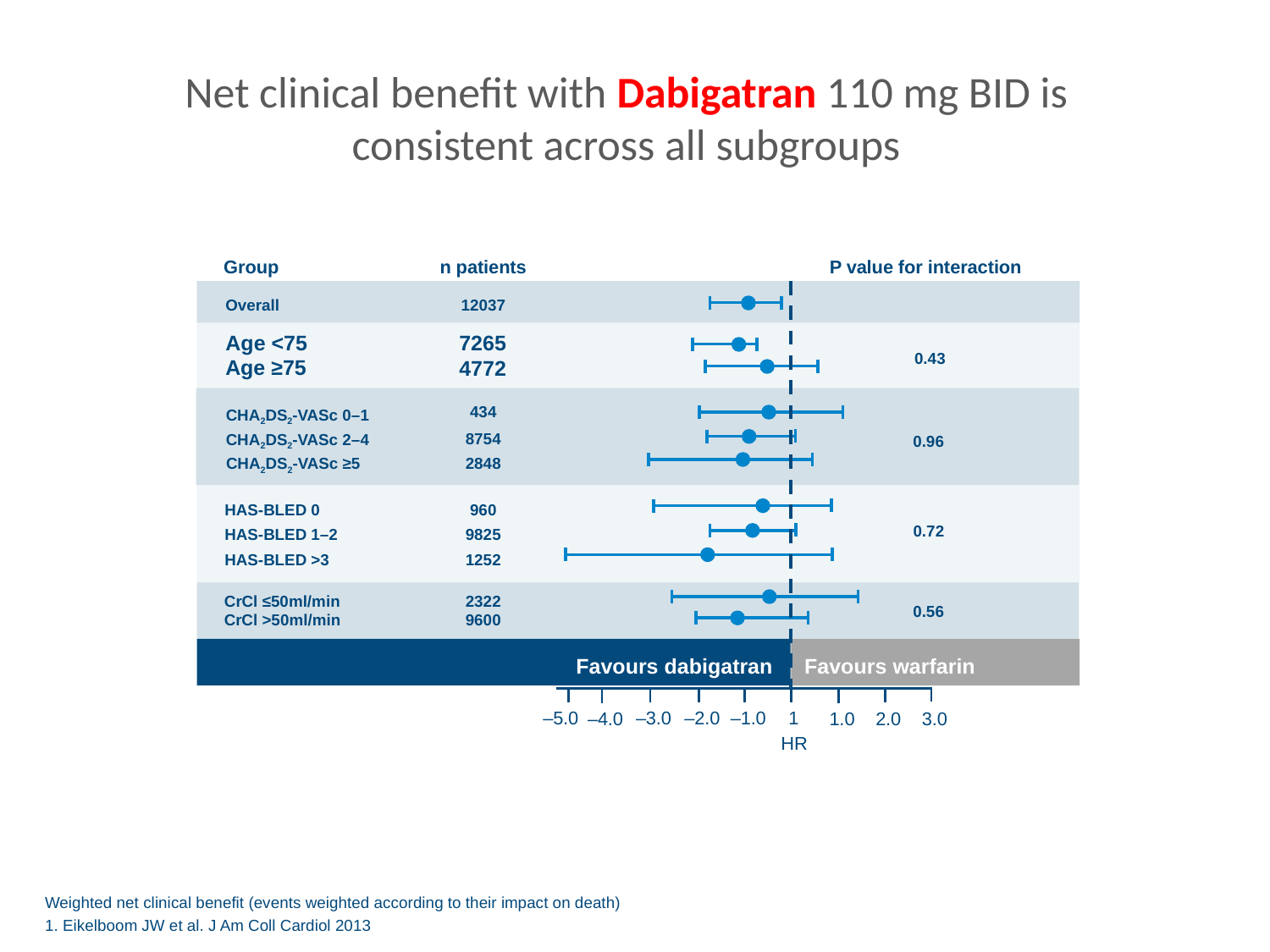

Net clinical benefit with Dabigatran 110 mg BID is consistent across all subgroups
Group
n patients
P value for interaction

Overall
12037

Age <75
7265

0.43
Age ≥75
4772

434
CHA2DS2-VASc 0–1

8754
CHA2DS2-VASc 2–4
0.96

CHA2DS2-VASc ≥5
2848

HAS-BLED 0
960

0.72
HAS-BLED 1–2
9825

HAS-BLED >3
1252

CrCl ≤50ml/min
2322

0.56
CrCl >50ml/min
9600

Favours dabigatran
 Favours warfarin
–5.0
–3.0
–2.0
–1.0
1
3.0
–4.0
1.0
2.0
HR
Weighted net clinical benefit (events weighted according to their impact on death)
1. Eikelboom JW et al. J Am Coll Cardiol 2013